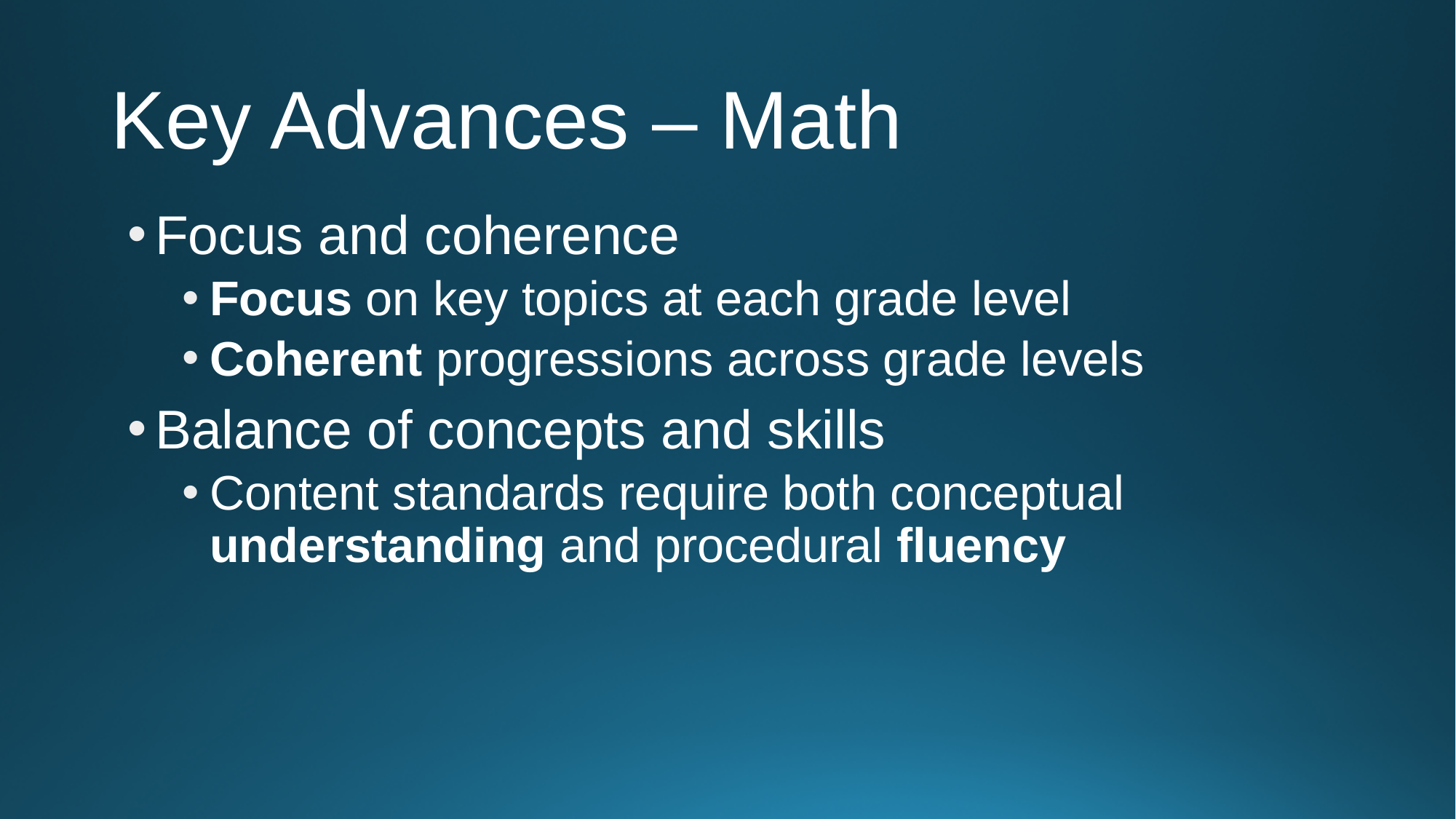

# Key Advances – Math
Focus and coherence
Focus on key topics at each grade level
Coherent progressions across grade levels
Balance of concepts and skills
Content standards require both conceptual understanding and procedural fluency